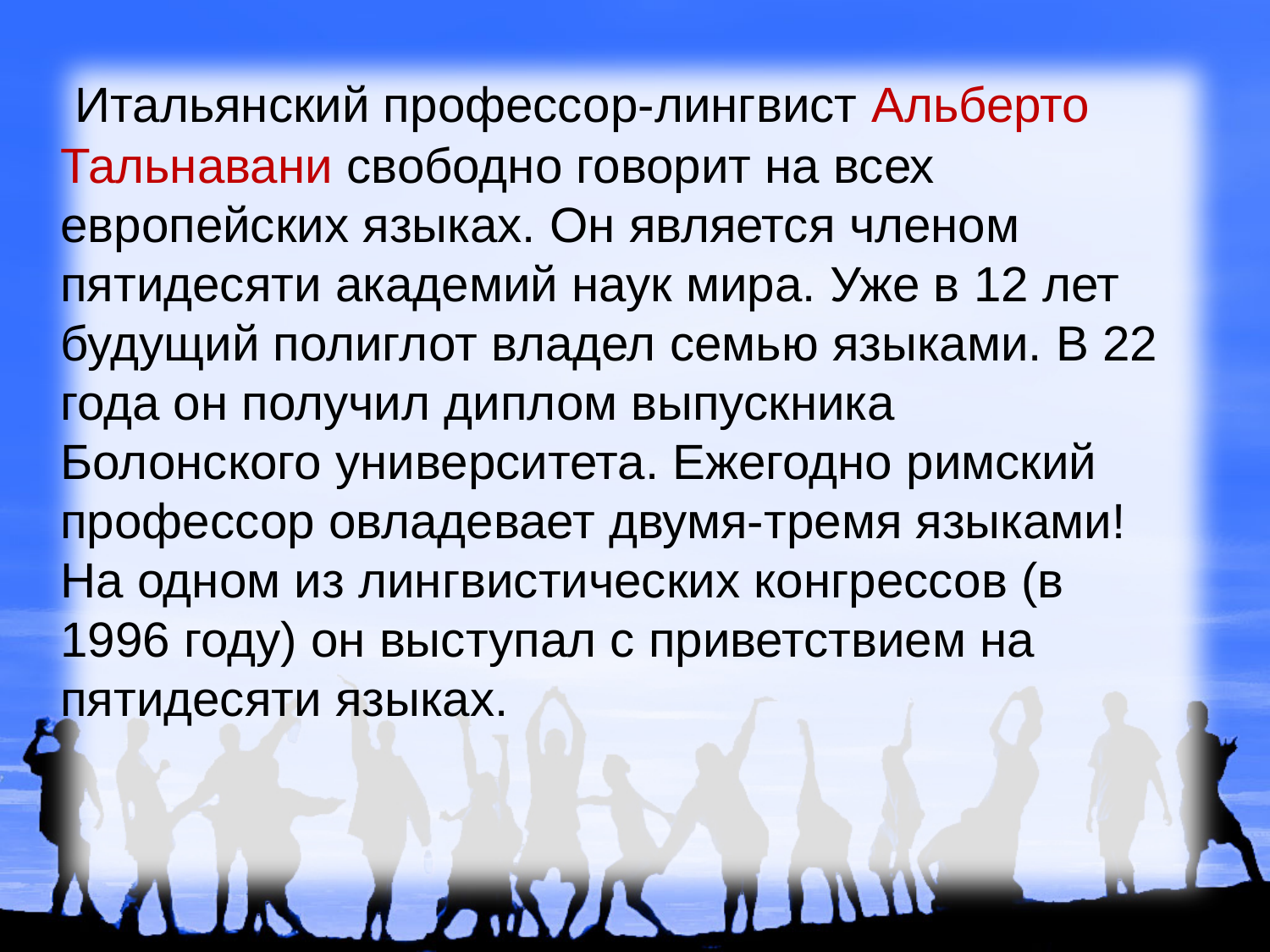

Итальянский профессор-лингвист Альберто Тальнавани свободно говорит на всех европейских языках. Он является членом пятидесяти академий наук мира. Уже в 12 лет будущий полиглот владел семью языками. В 22 года он получил диплом выпускника Болонского университета. Ежегодно римский профессор овладевает двумя-тремя языками! На одном из лингвистических конгрессов (в 1996 году) он выступал с приветствием на пятидесяти языках.